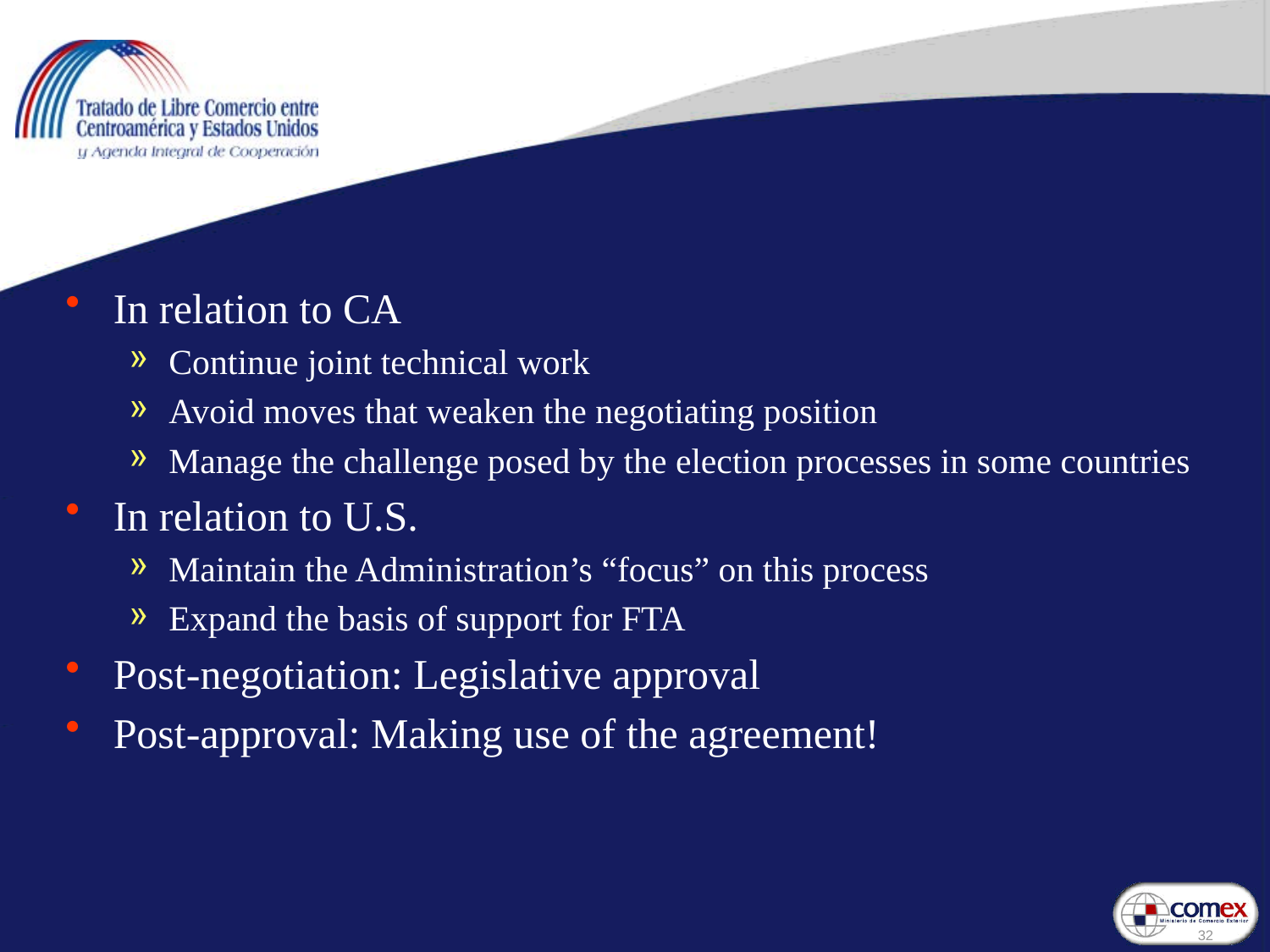

In relation to CA
Continue joint technical work
Avoid moves that weaken the negotiating position
Manage the challenge posed by the election processes in some countries
In relation to U.S.
Maintain the Administration’s “focus” on this process
Expand the basis of support for FTA
Post-negotiation: Legislative approval
Post-approval: Making use of the agreement!